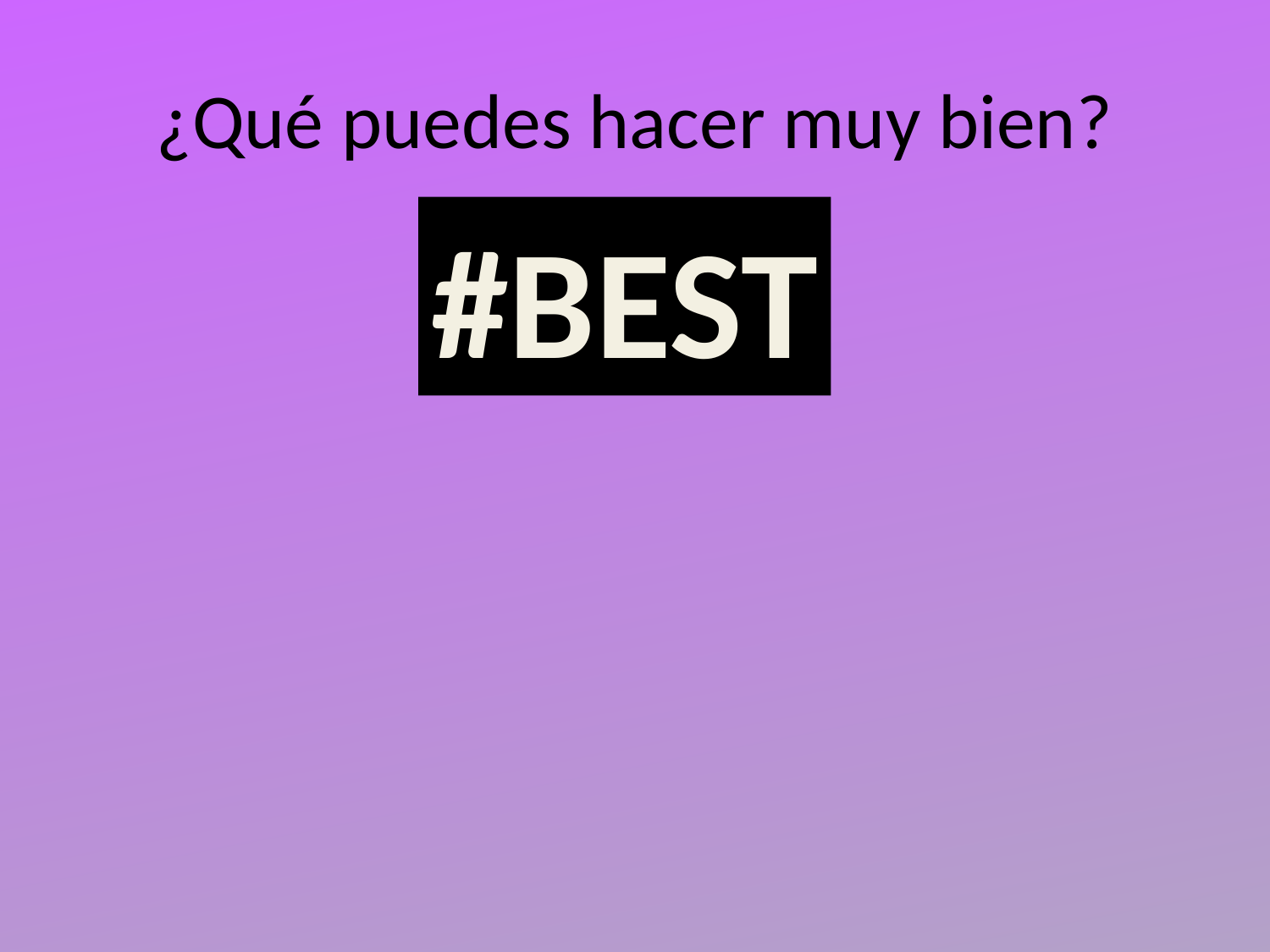

# ¿Qué puedes hacer muy bien?
#BEST